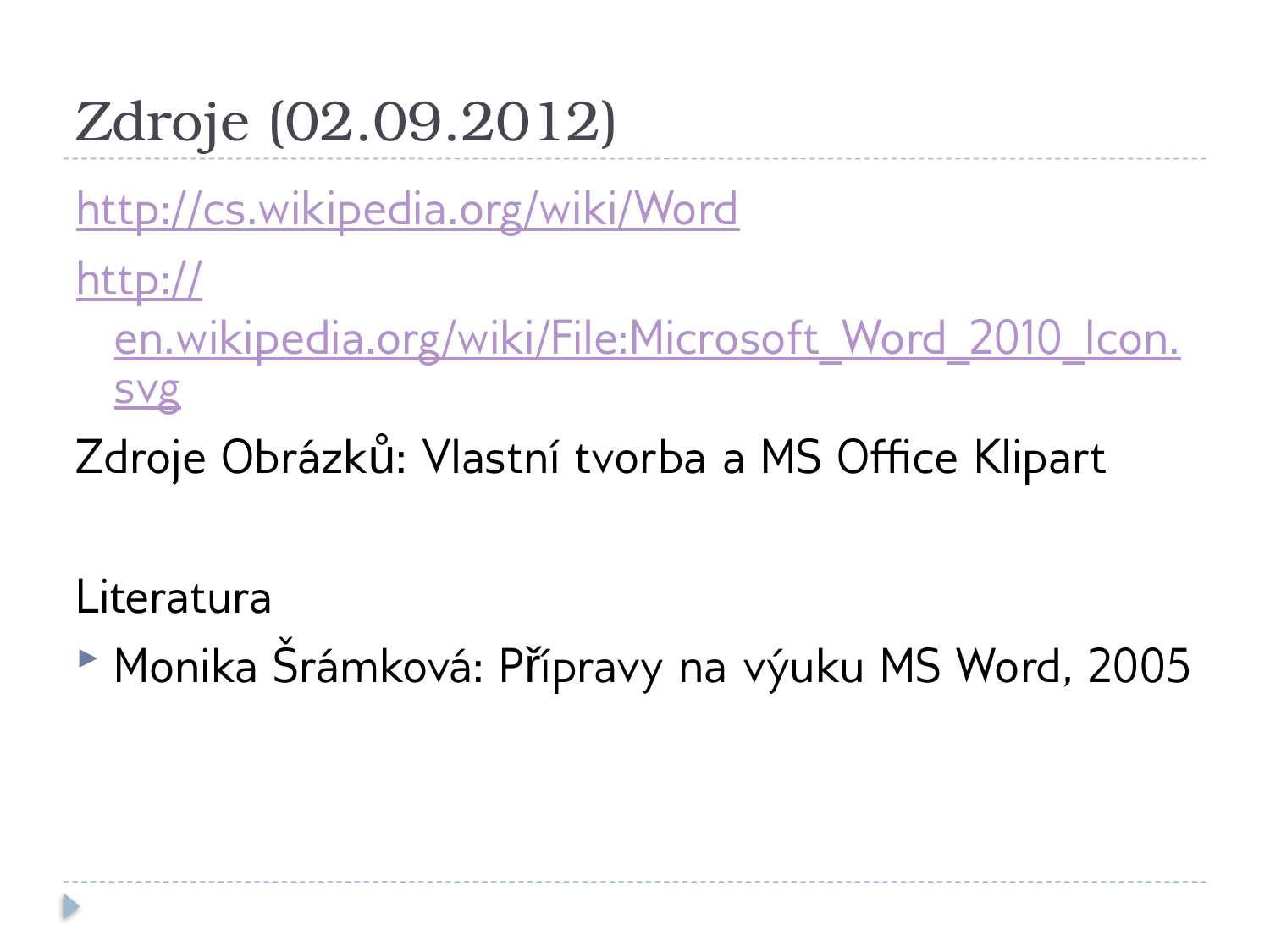

# Zdroje (02.09.2012)
http://cs.wikipedia.org/wiki/Word
http://en.wikipedia.org/wiki/File:Microsoft_Word_2010_Icon.svg
Zdroje Obrázků: Vlastní tvorba a MS Office Klipart

Literatura
Monika Šrámková: Přípravy na výuku MS Word, 2005